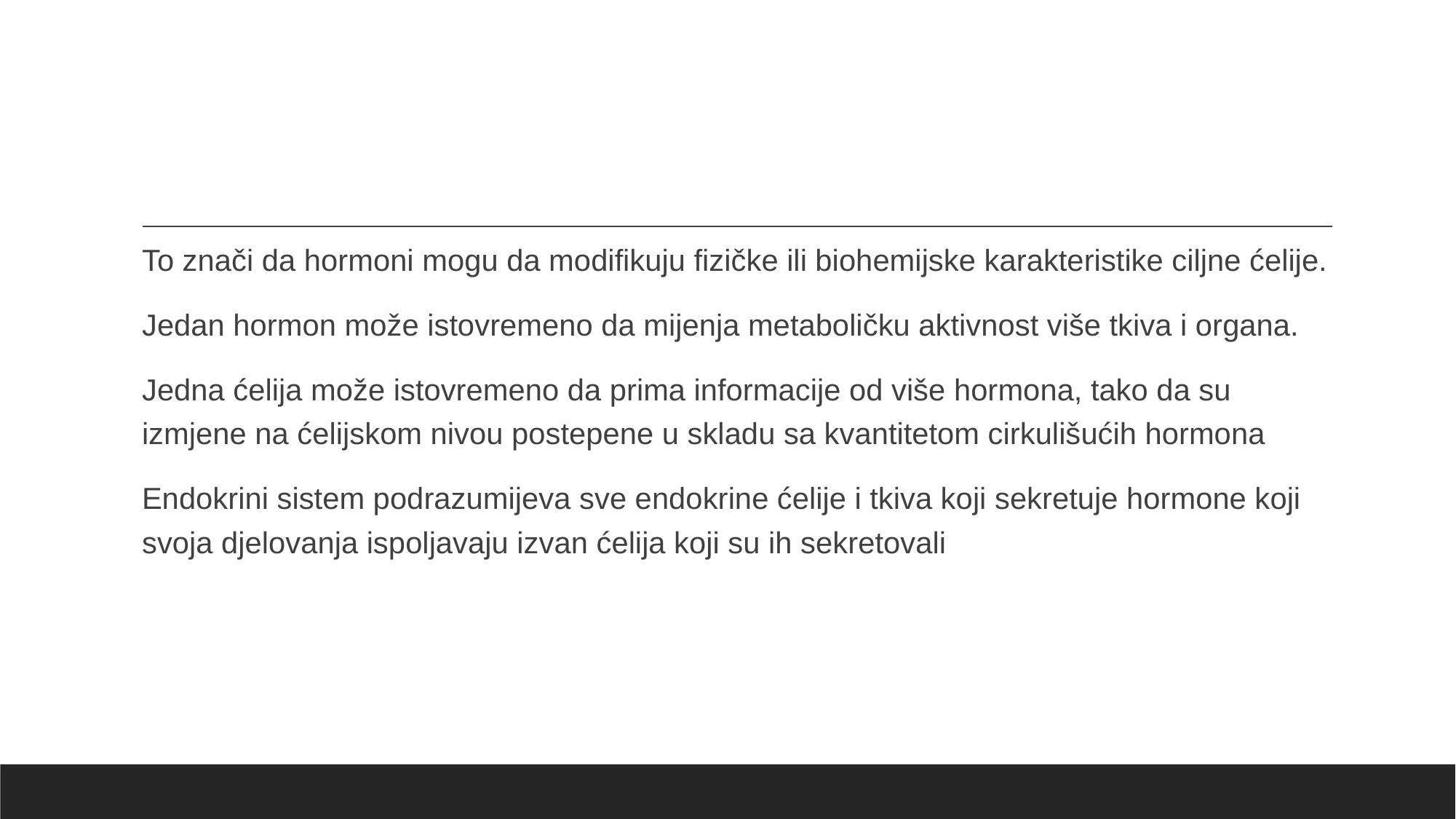

To znači da hormoni mogu da modifikuju fizičke ili biohemijske karakteristike ciljne ćelije.
Jedan hormon može istovremeno da mijenja metaboličku aktivnost više tkiva i organa.
Jedna ćelija može istovremeno da prima informacije od više hormona, tako da su izmjene na ćelijskom nivou postepene u skladu sa kvantitetom cirkulišućih hormona
Endokrini sistem podrazumijeva sve endokrine ćelije i tkiva koji sekretuje hormone koji svoja djelovanja ispoljavaju izvan ćelija koji su ih sekretovali